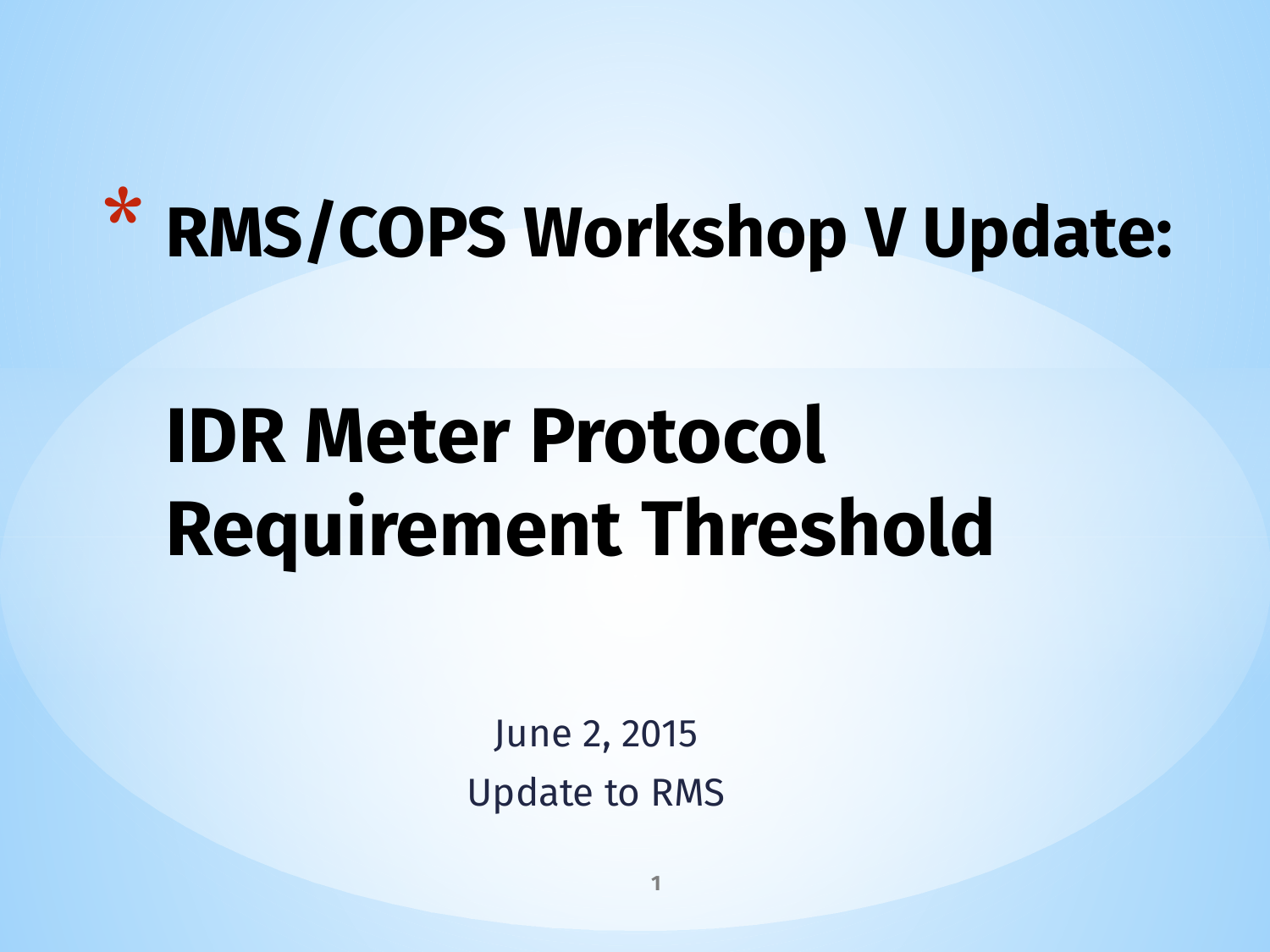

# RMS/COPS Workshop V Update: IDR Meter Protocol Requirement Threshold
June 2, 2015
Update to RMS
1